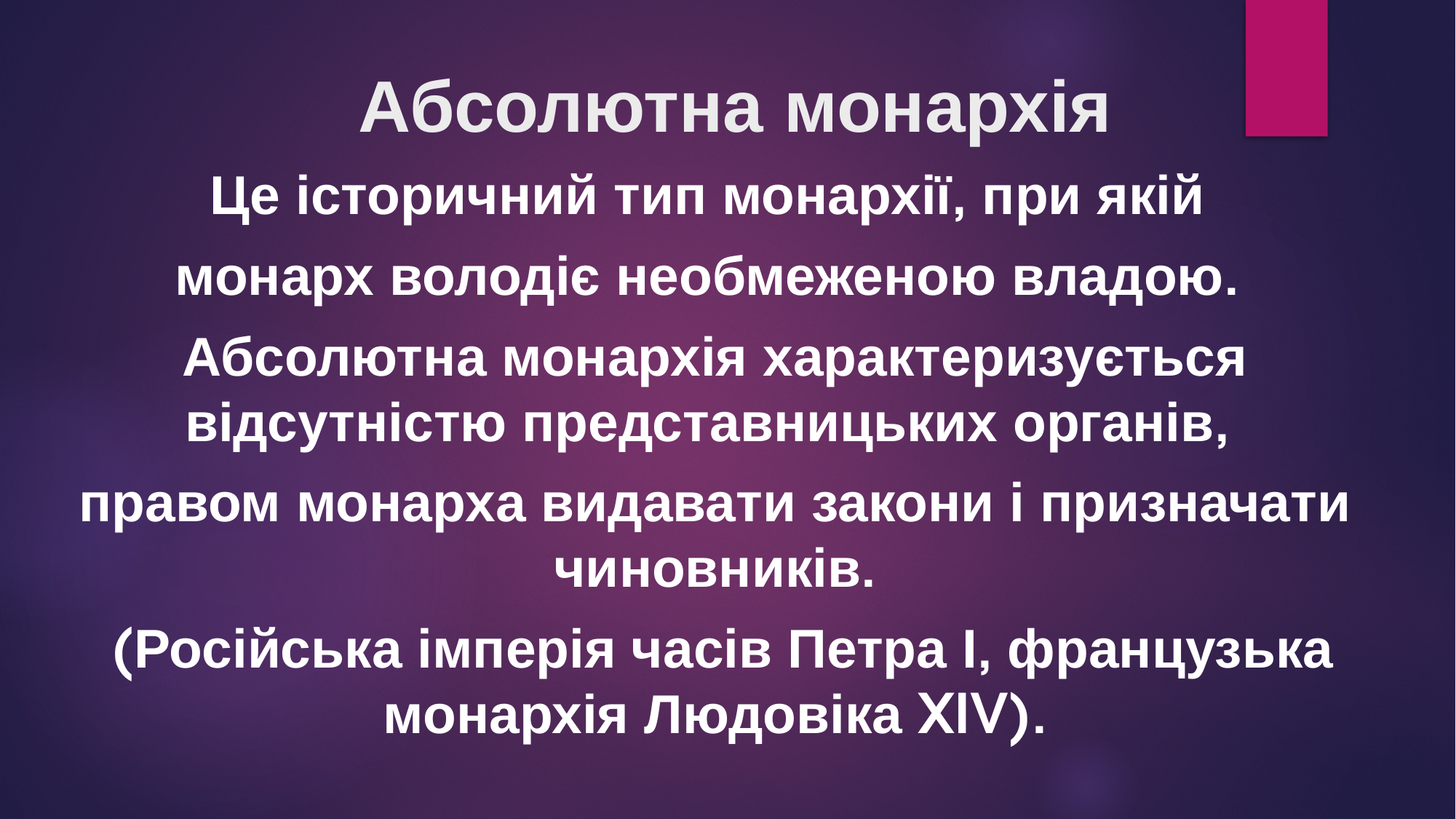

# Абсолютна монархія
Це історичний тип монархії, при якій
монарх володіє необмеженою владою.
Абсолютна монархія характеризується відсутністю представницьких органів,
правом монарха видавати закони і призначати чиновників.
 (Російська імперія часів Петра І, французька монархія Людовіка XIV).